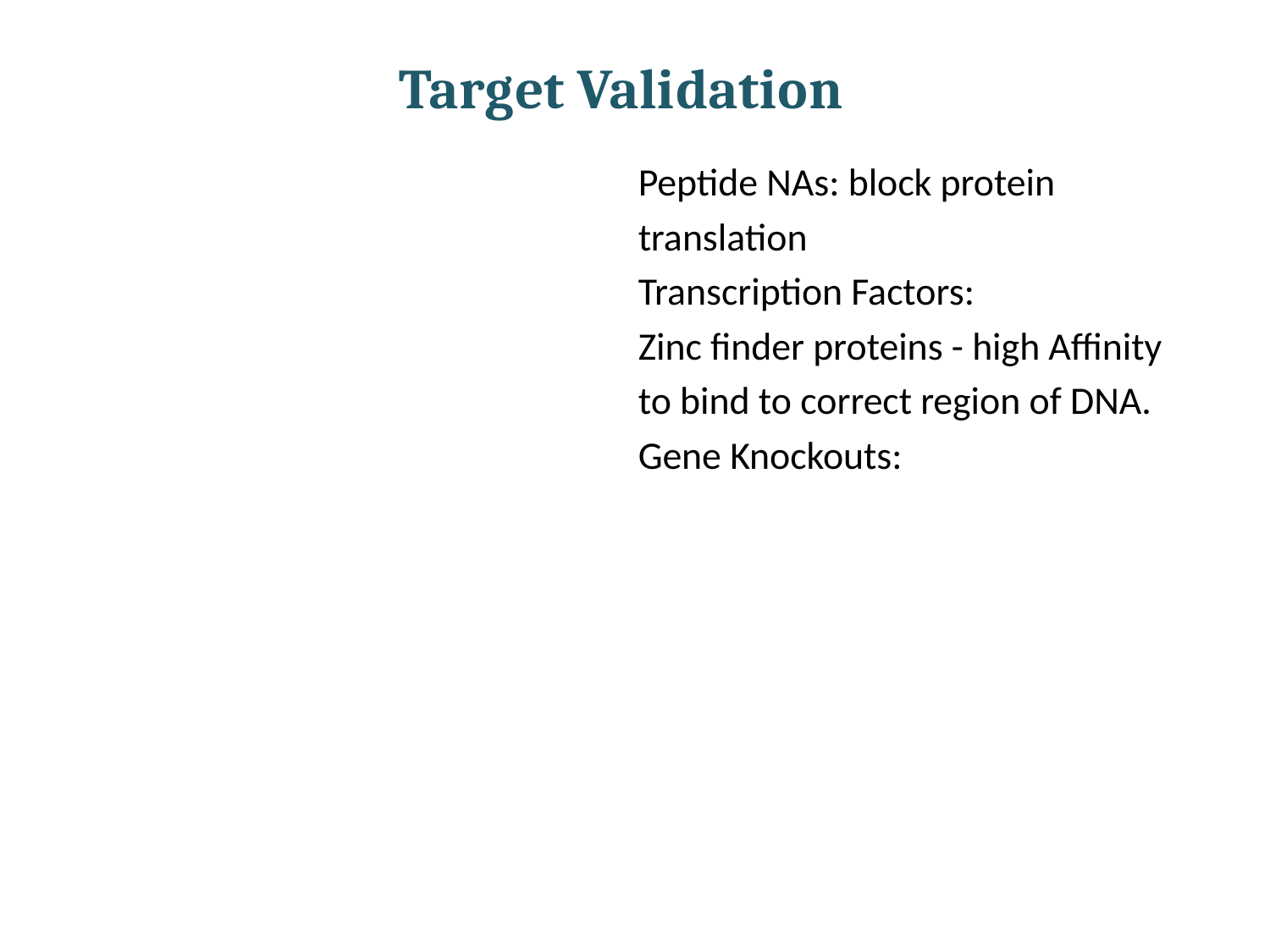

Target Validation
Peptide NAs: block protein translation
Transcription Factors:
Zinc finder proteins - high Affinity to bind to correct region of DNA.
Gene Knockouts: